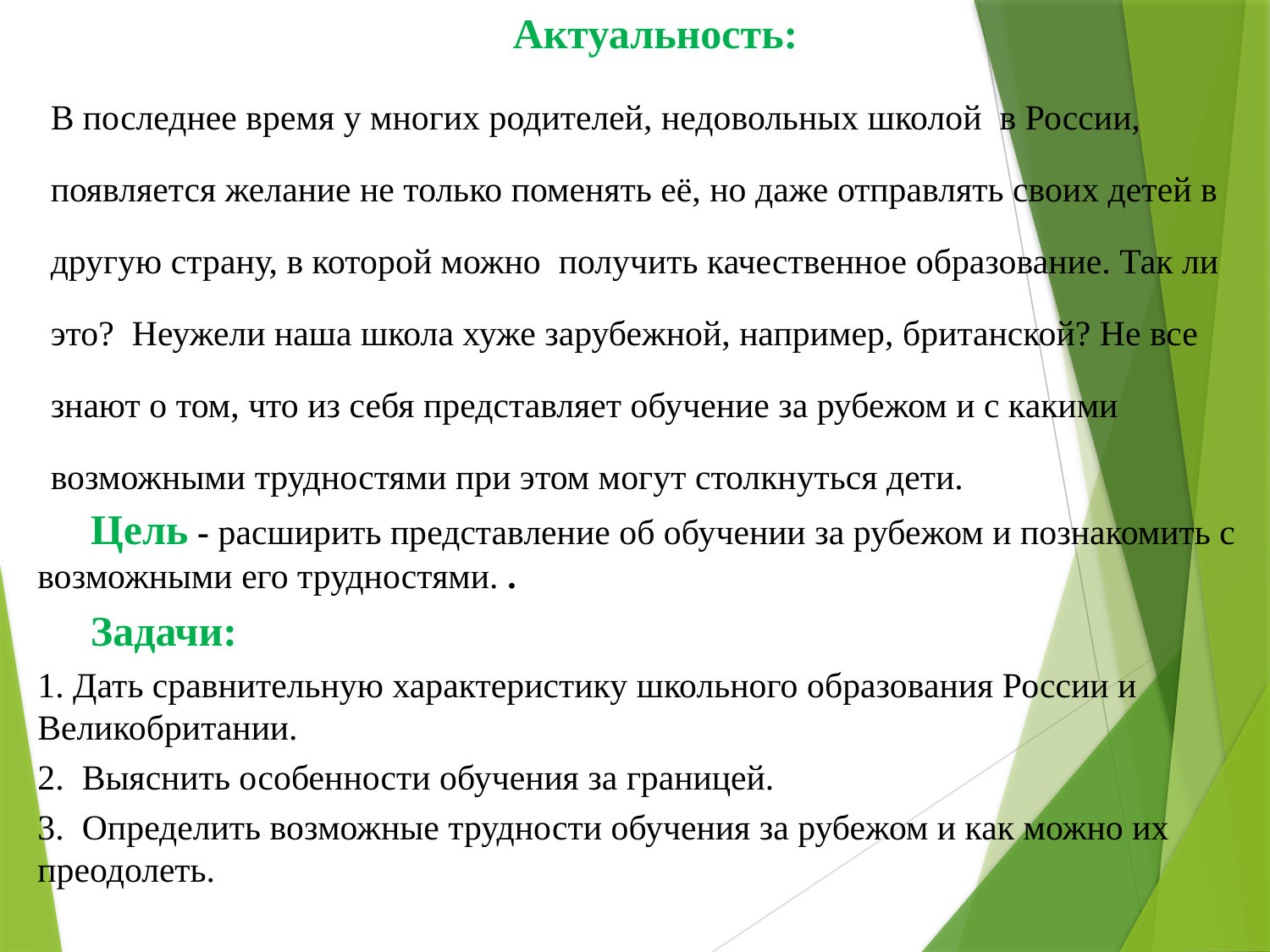

Актуальность:
В последнее время у многих родителей, недовольных школой  в России,  появляется желание не только поменять её, но даже отправлять своих детей в другую страну, в которой можно  получить качественное образование. Так ли это?  Неужели наша школа хуже зарубежной, например, британской? Не все знают о том, что из себя представляет обучение за рубежом и с какими возможными трудностями при этом могут столкнуться дети.
     Цель - расширить представление об обучении за рубежом и познакомить с возможными его трудностями. .
     Задачи:
1. Дать сравнительную характеристику школьного образования России и Великобритании.
2.  Выяснить особенности обучения за границей.
3.  Определить возможные трудности обучения за рубежом и как можно их преодолеть.